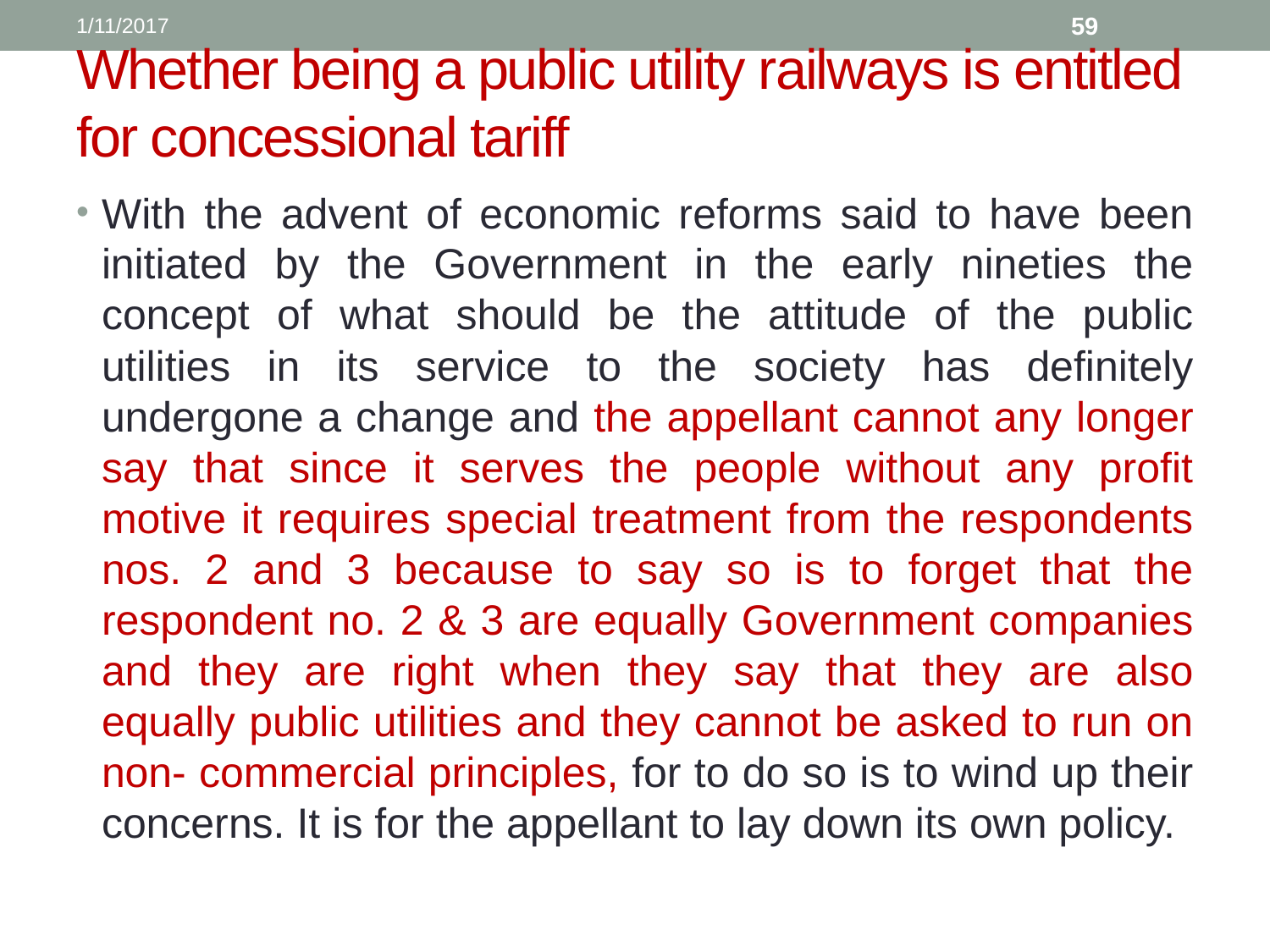

1/11/2017
59
# Whether being a public utility railways is entitled for concessional tariff
With the advent of economic reforms said to have been initiated by the Government in the early nineties the concept of what should be the attitude of the public utilities in its service to the society has definitely undergone a change and the appellant cannot any longer say that since it serves the people without any profit motive it requires special treatment from the respondents nos. 2 and 3 because to say so is to forget that the respondent no. 2 & 3 are equally Government companies and they are right when they say that they are also equally public utilities and they cannot be asked to run on non- commercial principles, for to do so is to wind up their concerns. It is for the appellant to lay down its own policy.